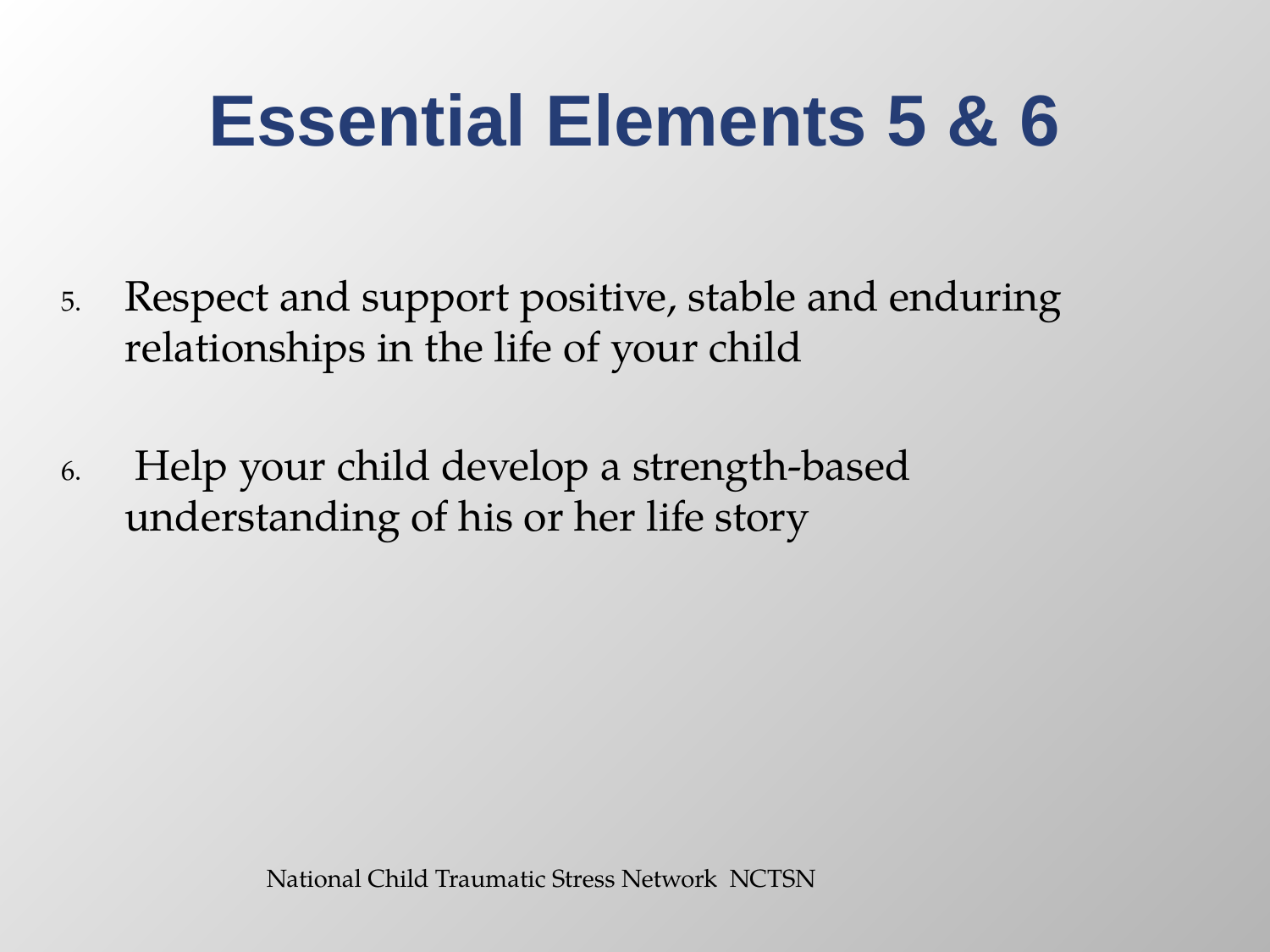

# Essential Elements 5 & 6

Respect and support positive, stable and enduring relationships in the life of your child

 Help your child develop a strength-based understanding of his or her life story
National Child Traumatic Stress Network  NCTSN